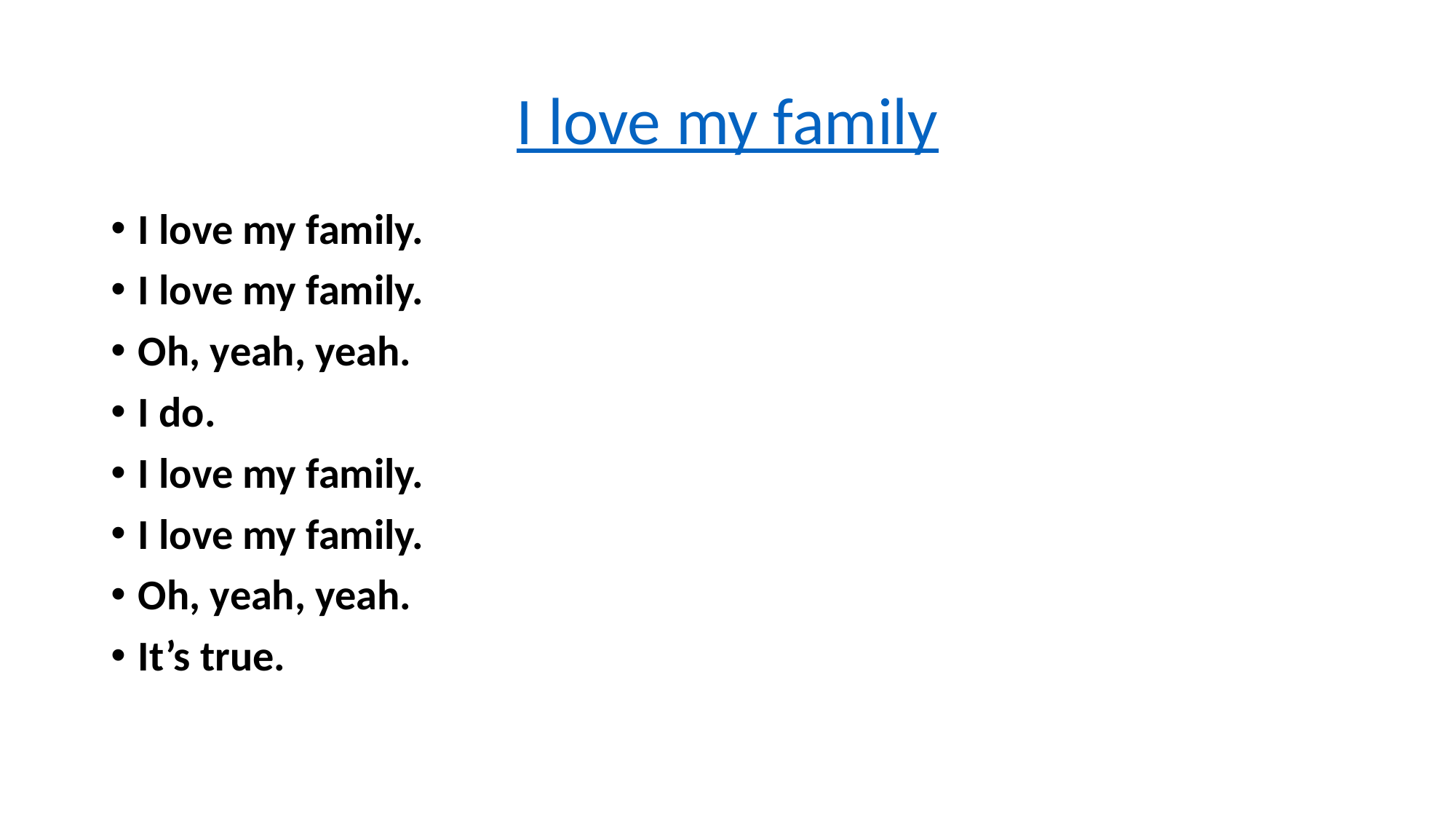

# I love my family
I love my family.
I love my family.
Oh, yeah, yeah.
I do.
I love my family.
I love my family.
Oh, yeah, yeah.
It’s true.